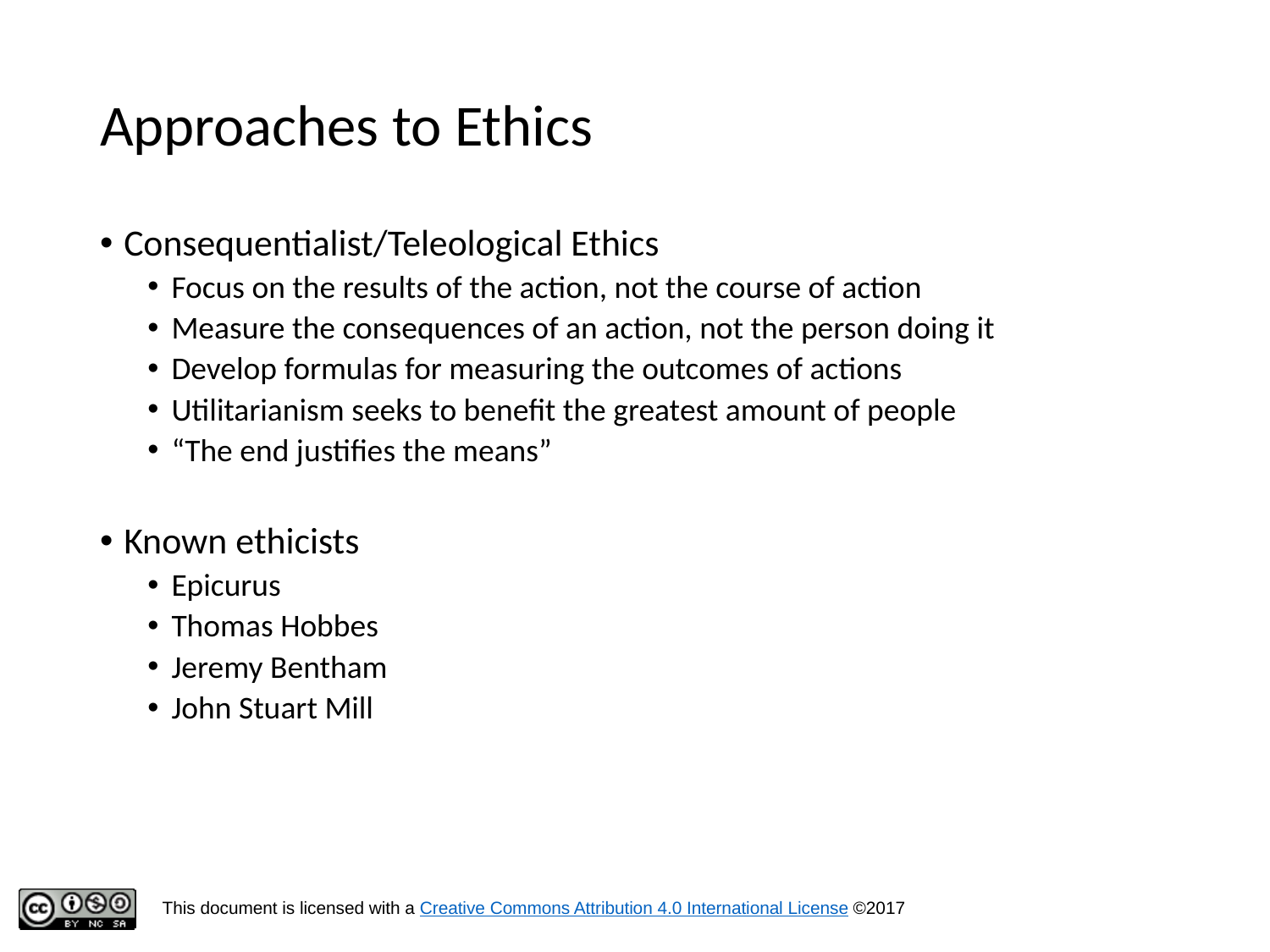

# Approaches to Ethics
Consequentialist/Teleological Ethics
Focus on the results of the action, not the course of action
Measure the consequences of an action, not the person doing it
Develop formulas for measuring the outcomes of actions
Utilitarianism seeks to benefit the greatest amount of people
“The end justifies the means”

Known ethicists
Epicurus
Thomas Hobbes
Jeremy Bentham
John Stuart Mill